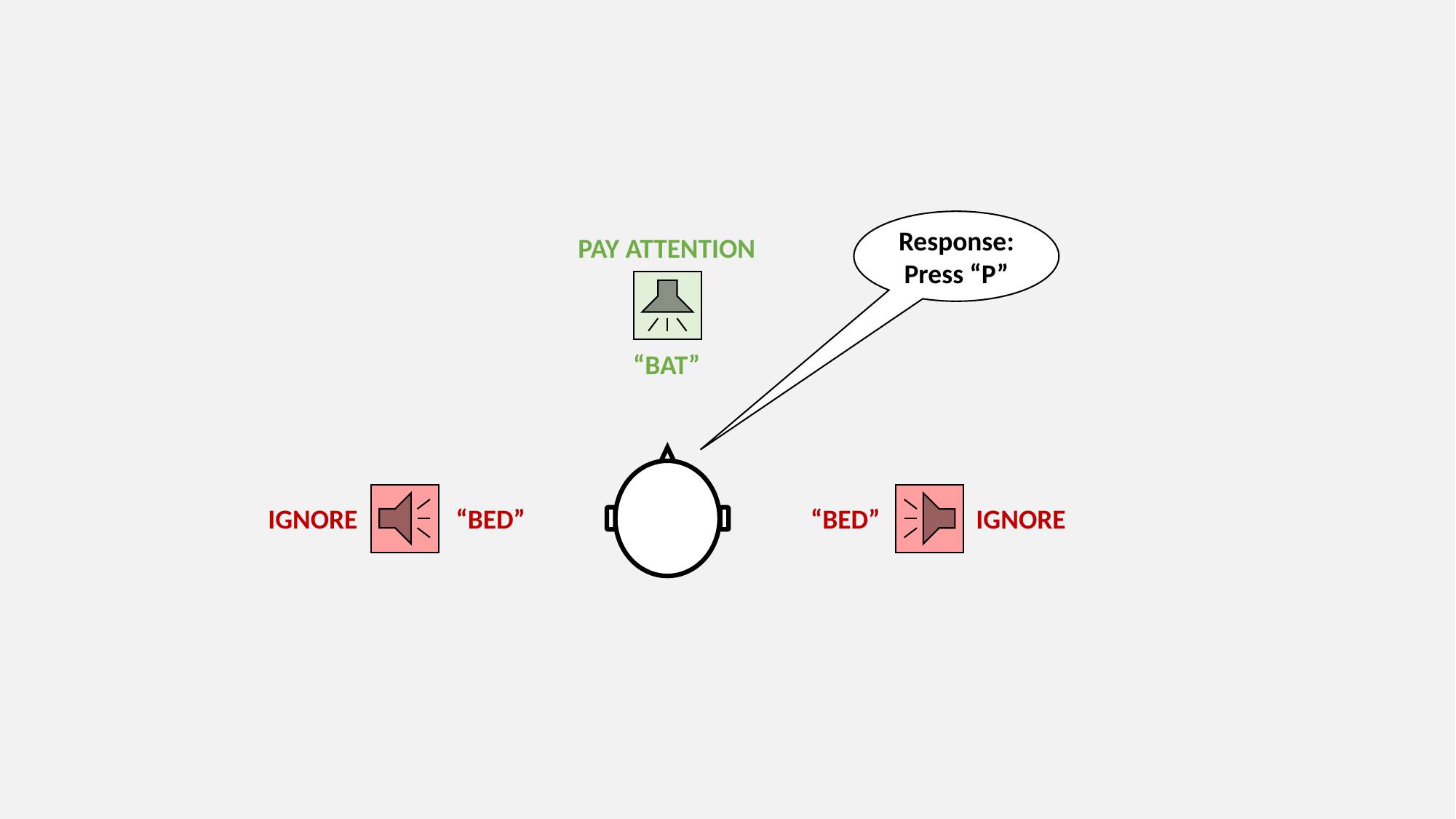

Response:
Press “P”
PAY ATTENTION

“BAT”

IGNORE
“BED”
“BED”
IGNORE